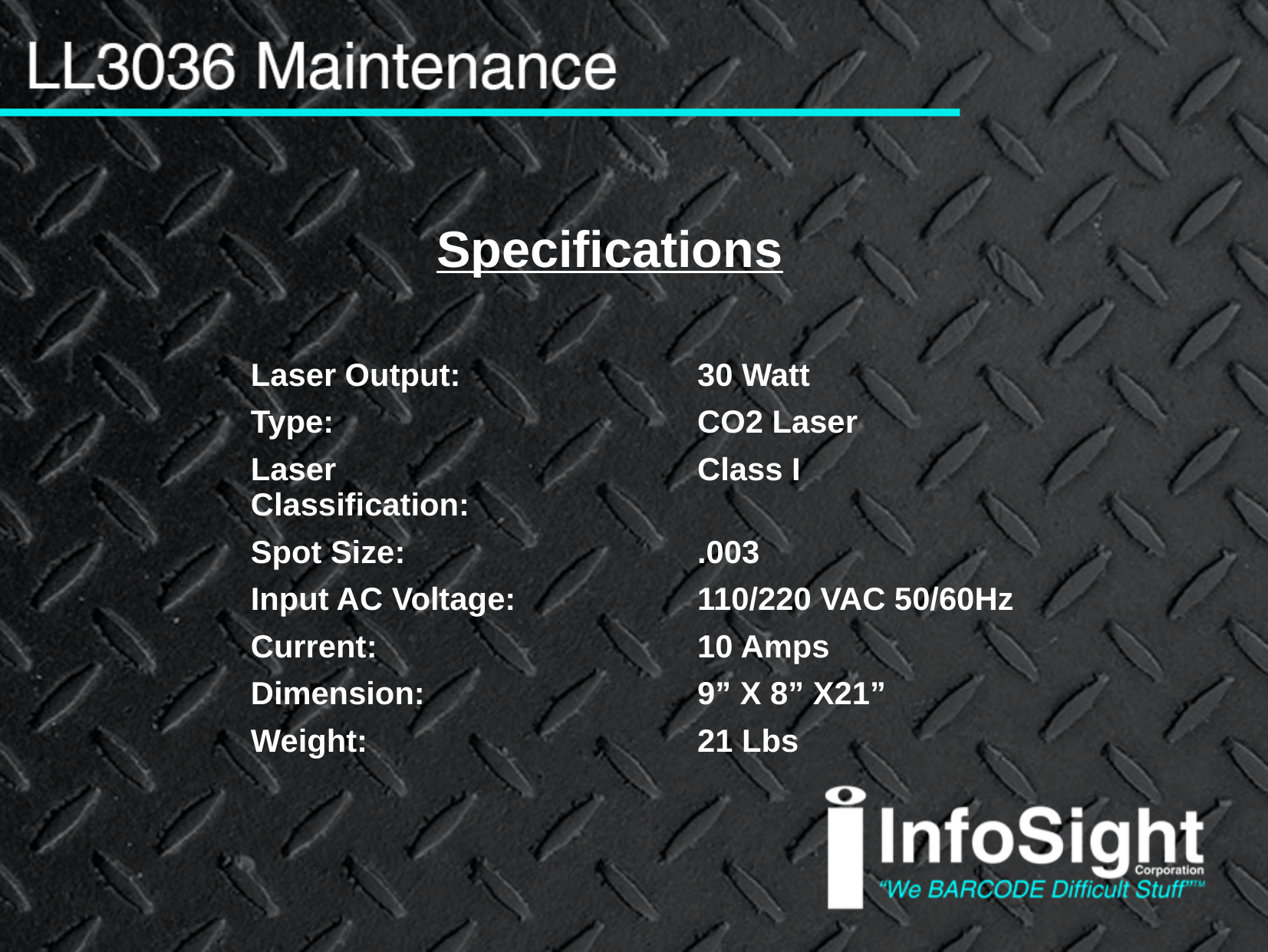

Specifications
| Laser Output: |  | 30 Watt |
| --- | --- | --- |
| Type: |  | CO2 Laser |
| Laser Classification: |  | Class I |
| Spot Size: |  | .003 |
| Input AC Voltage: |  | 110/220 VAC 50/60Hz |
| Current: |  | 10 Amps |
| Dimension: |  | 9” X 8” X21” |
| Weight: |  | 21 Lbs |